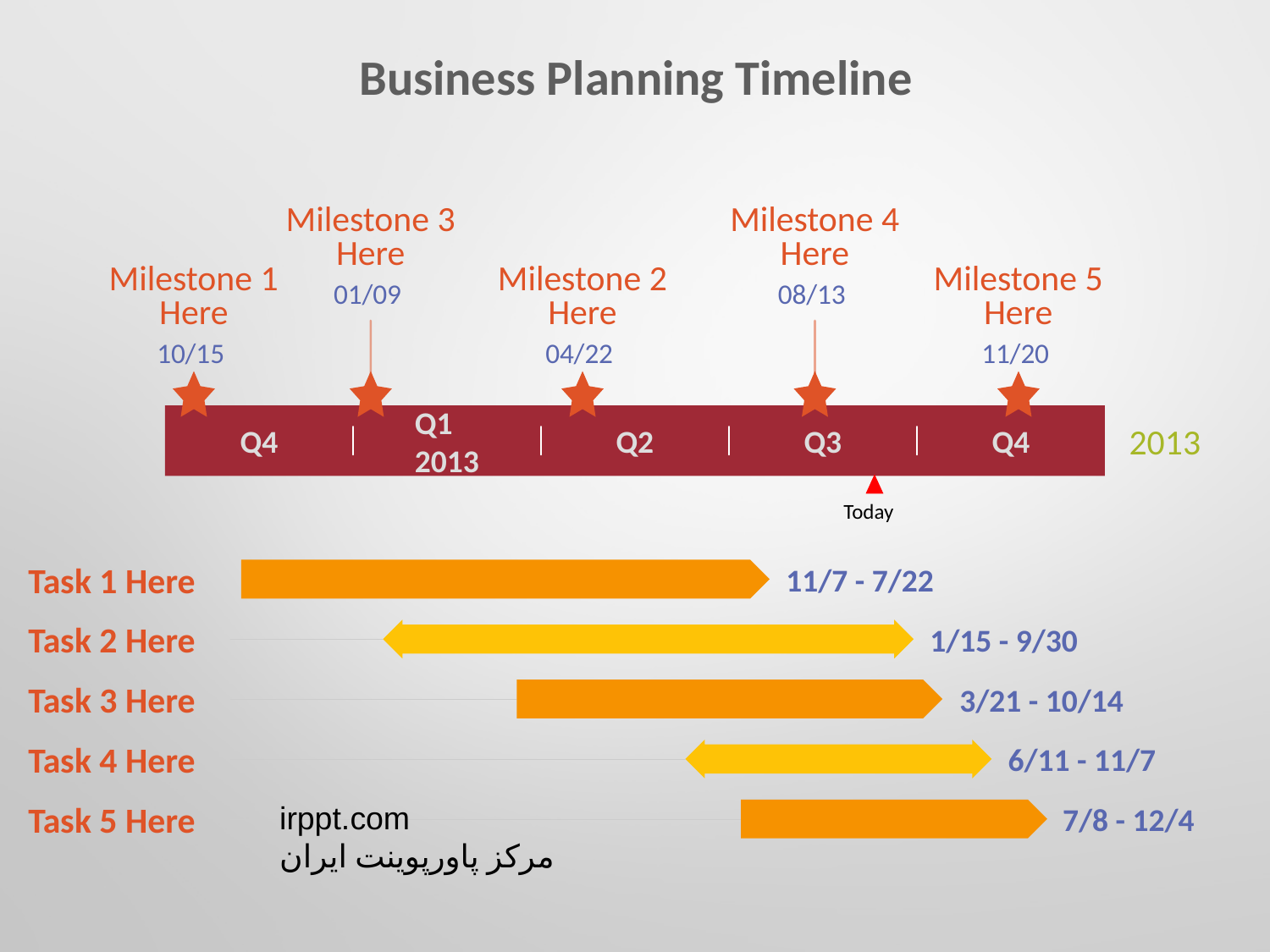

Business Planning Timeline
Milestone 3 Here
Milestone 4 Here
Milestone 1 Here
Milestone 2 Here
Milestone 5 Here
01/09
08/13
10/15
04/22
11/20

Q4
Q1
2013
Q2
Q3
Q4
2013

Today
Task 1 Here

11/7 - 7/22
Task 2 Here

1/15 - 9/30
Task 3 Here

3/21 - 10/14
Task 4 Here

6/11 - 11/7

irppt.com
مرکز پاورپوینت ایران
Task 5 Here

7/8 - 12/4